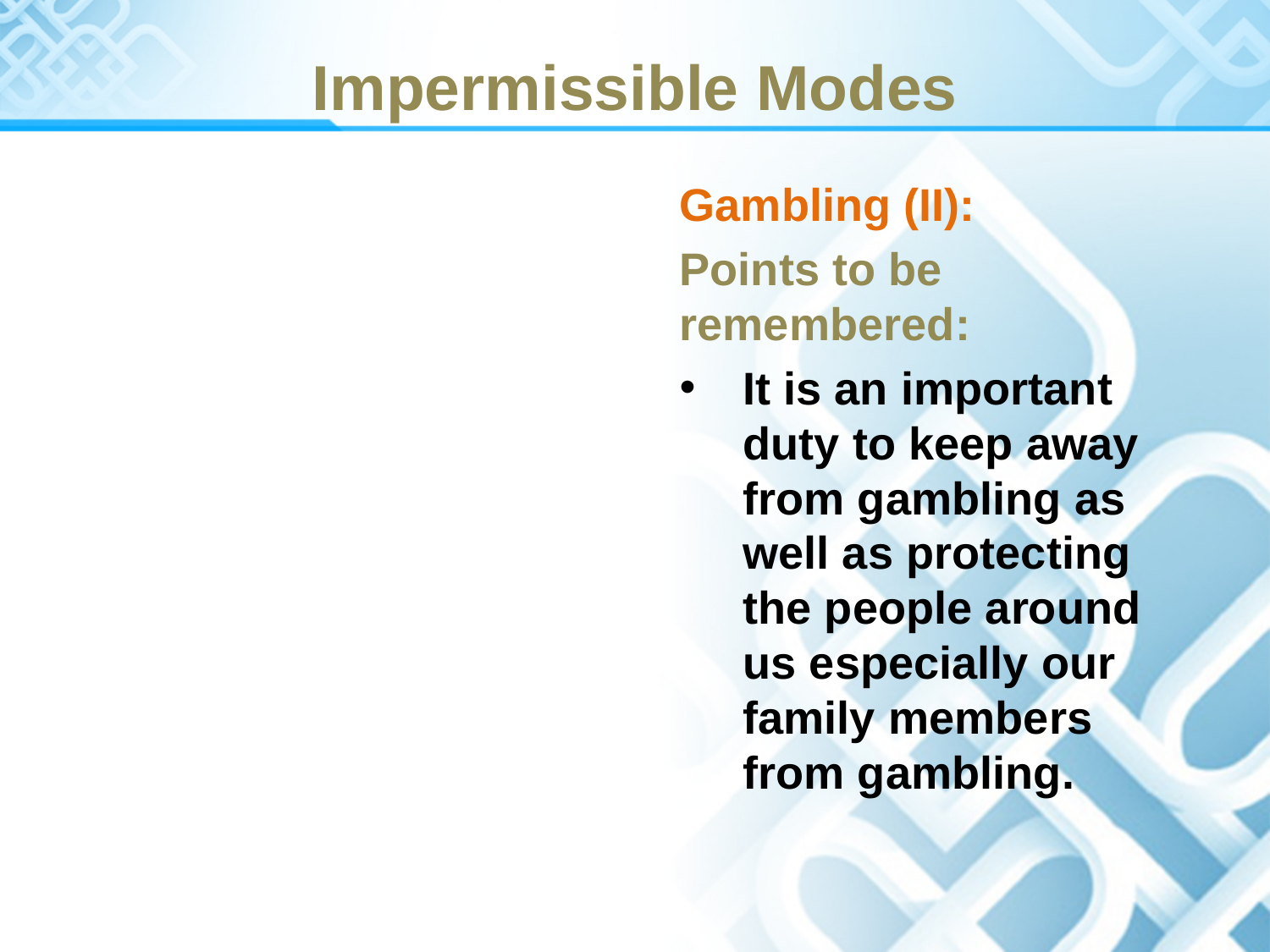

Impermissible Modes
Gambling (II):
Points to be remembered:
It is an important duty to keep away from gambling as well as protecting the people around us especially our family members from gambling.